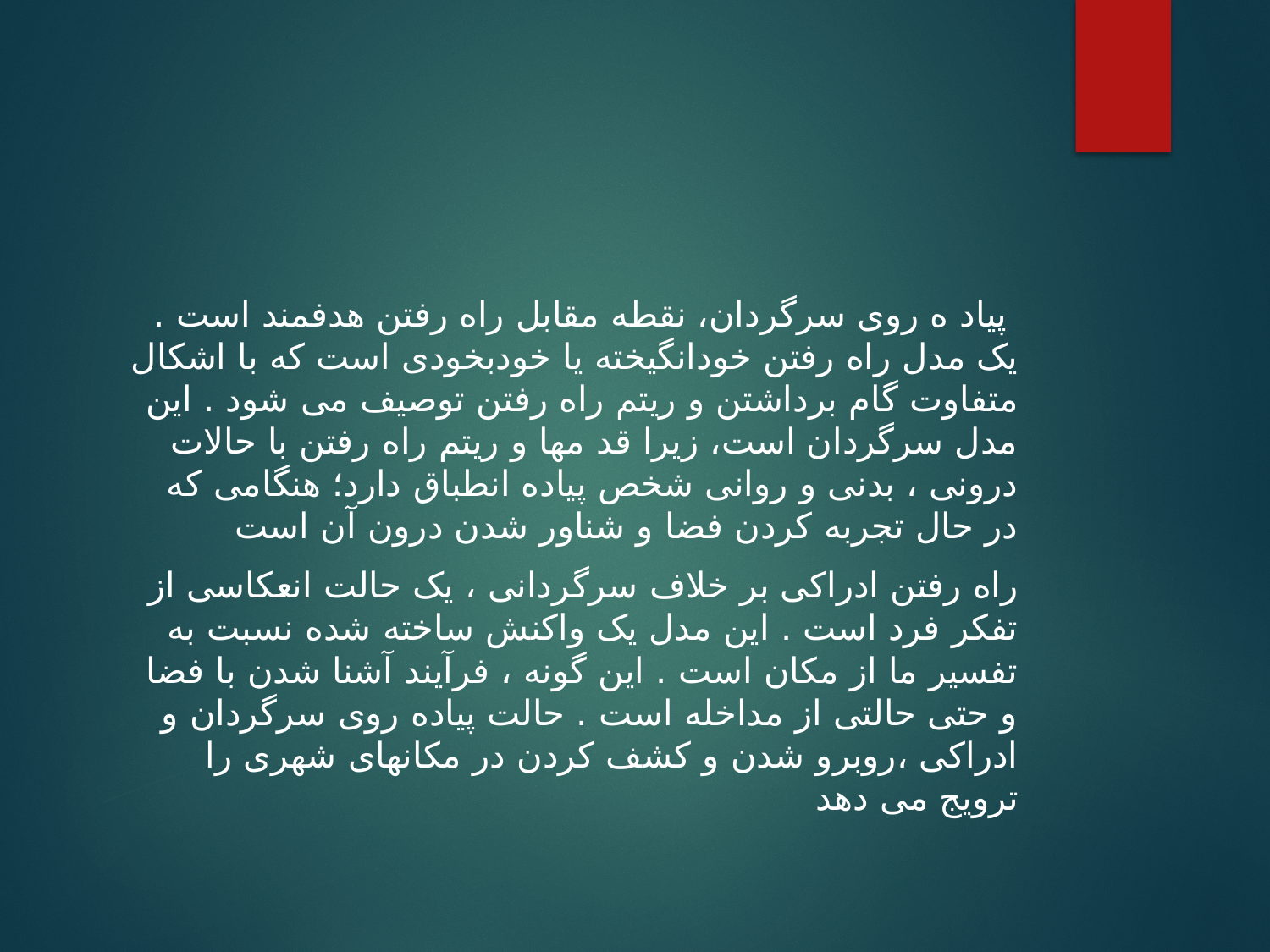

پیاد ه روی سرگردان، نقطه مقابل راه رفتن هدفمند است . یک مدل راه رفتن خودانگیخته یا خودبخودی است که با اشکال متفاوت گام برداشتن و ریتم راه رفتن توصیف می شود . این مدل سرگردان است، زیرا قد مها و ریتم راه رفتن با حالات درونی ، بدنی و روانی شخص پیاده انطباق دارد؛ هنگامی که در حال تجربه کردن فضا و شناور شدن درون آن است
راه رفتن ادراکی بر خلاف سرگردانی ، یک حالت انعکاسی از تفکر فرد است . این مدل یک واکنش ساخته شده نسبت به تفسیر ما از مکان است . این گونه ، فرآیند آشنا شدن با فضا و حتی حالتی از مداخله است . حالت پیاده روی سرگردان و ادراکی ،روبرو شدن و کشف کردن در مکانهای شهری را ترویج می دهد